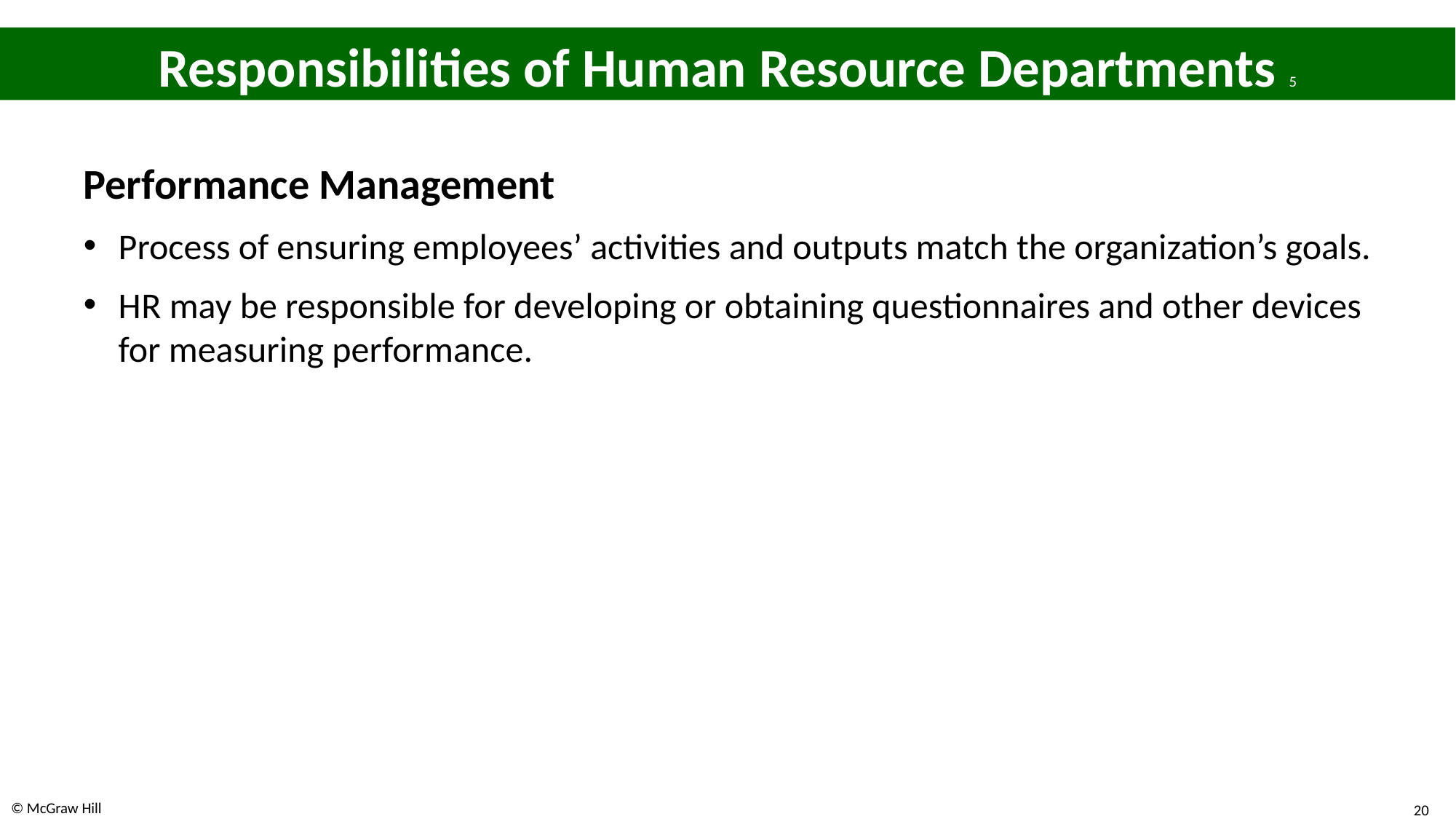

# Responsibilities of Human Resource Departments 5
Performance Management
Process of ensuring employees’ activities and outputs match the organization’s goals.
H R may be responsible for developing or obtaining questionnaires and other devices for measuring performance.